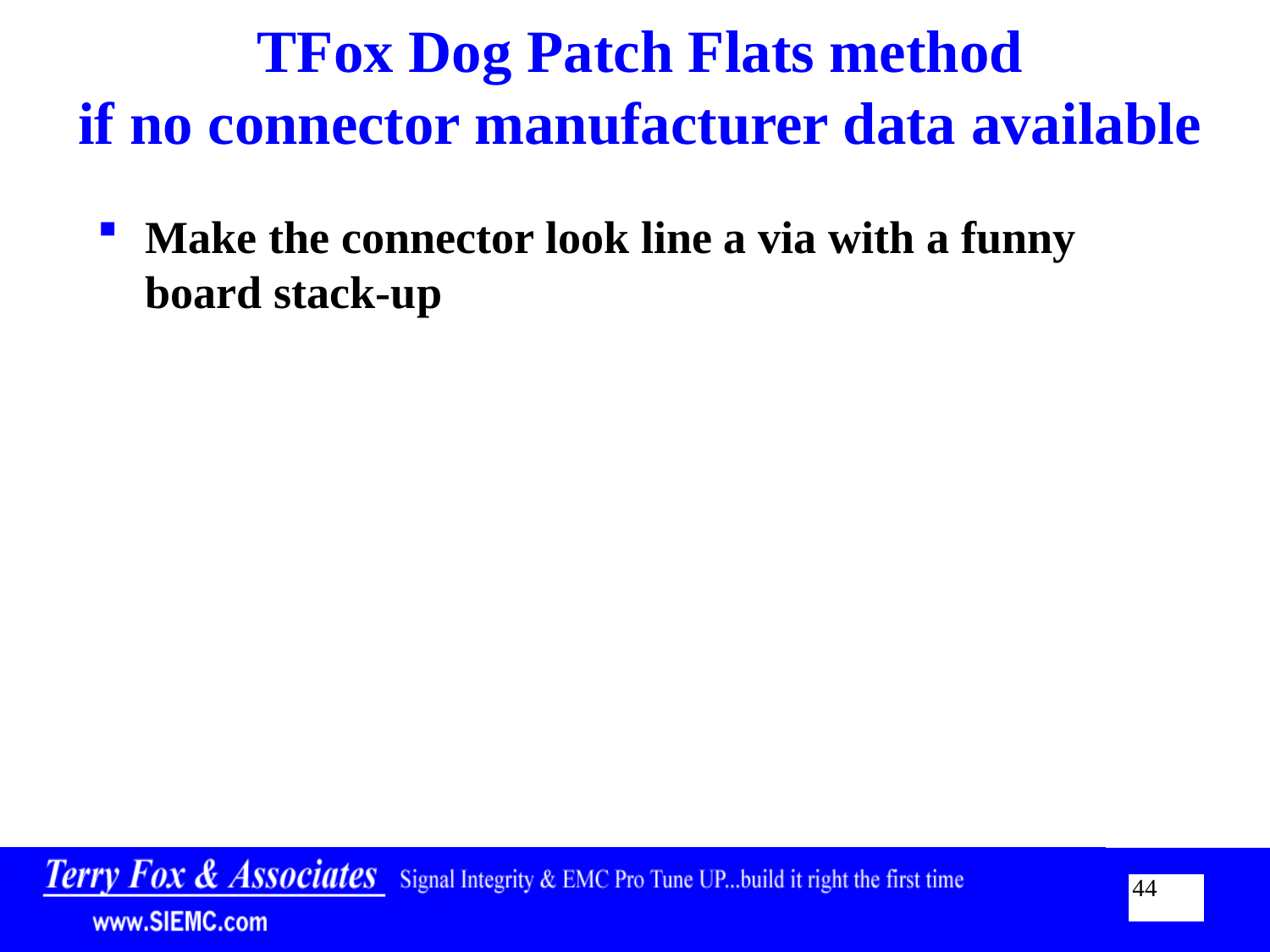

# TFox Dog Patch Flats method if no connector manufacturer data available
Make the connector look line a via with a funny board stack-up
44